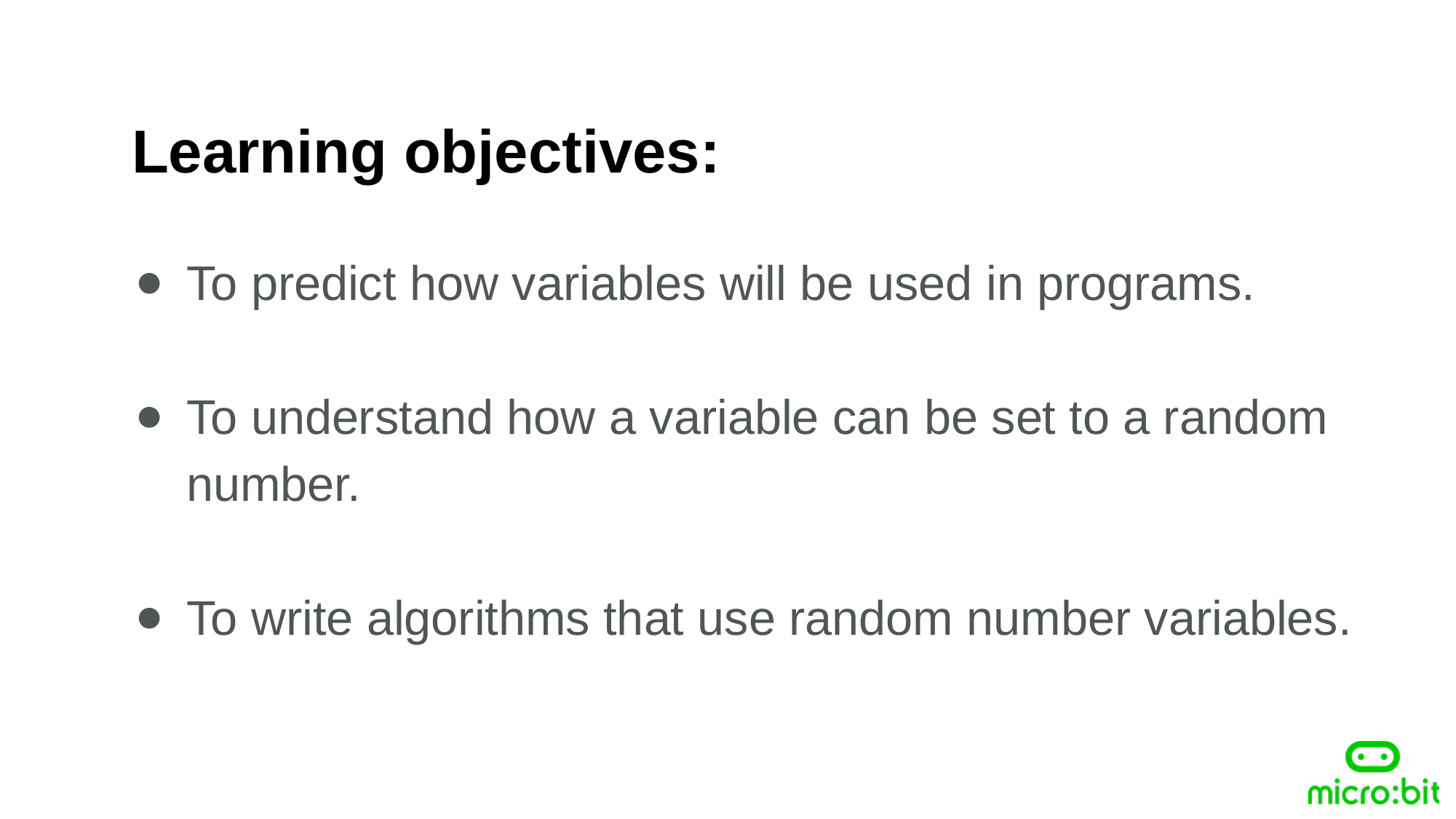

Learning objectives:

To predict how variables will be used in programs.

To understand how a variable can be set to a random number.

To write algorithms that use random number variables.